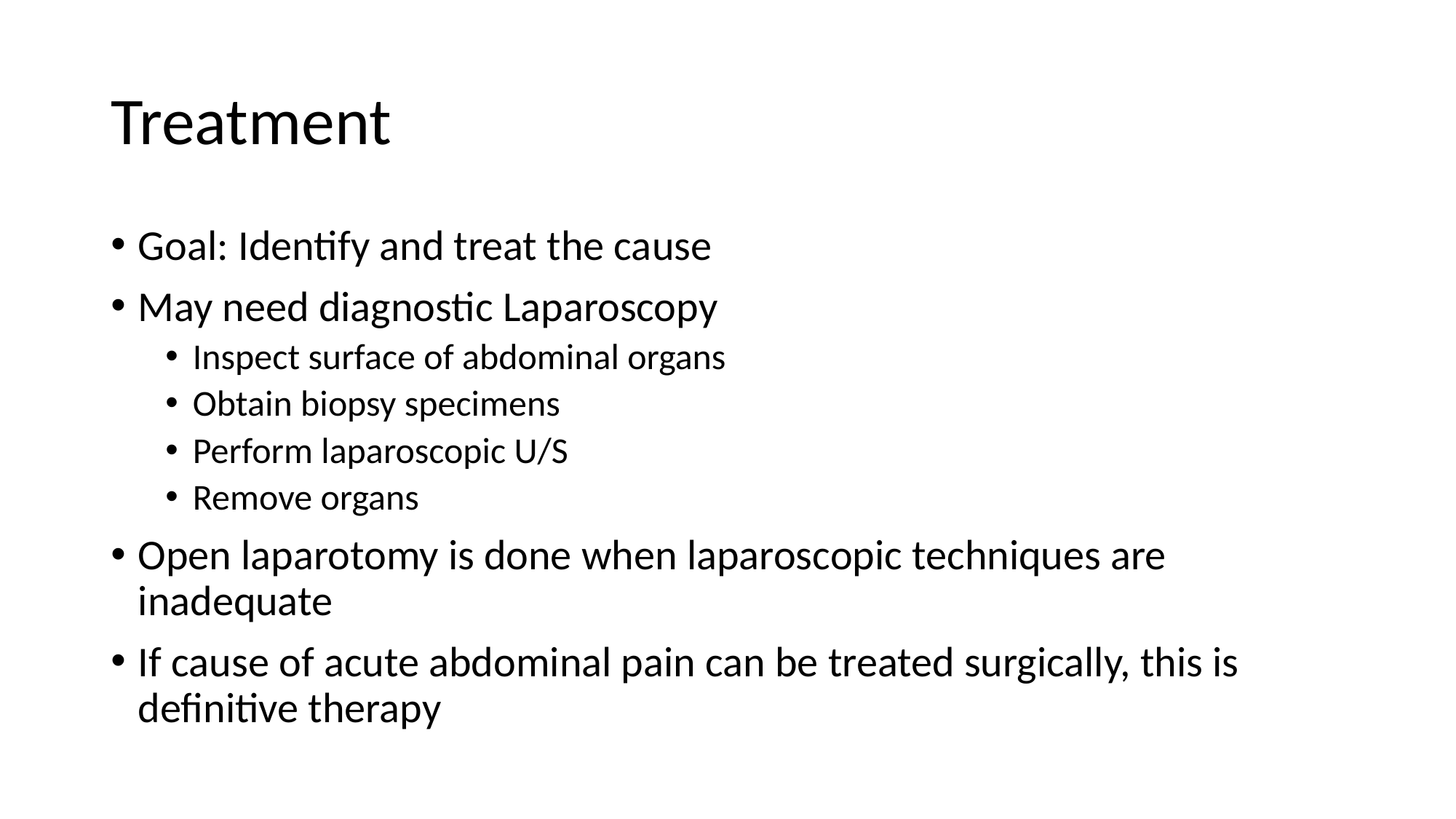

# Treatment
Goal: Identify and treat the cause
May need diagnostic Laparoscopy
Inspect surface of abdominal organs
Obtain biopsy specimens
Perform laparoscopic U/S
Remove organs
Open laparotomy is done when laparoscopic techniques are inadequate
If cause of acute abdominal pain can be treated surgically, this is definitive therapy